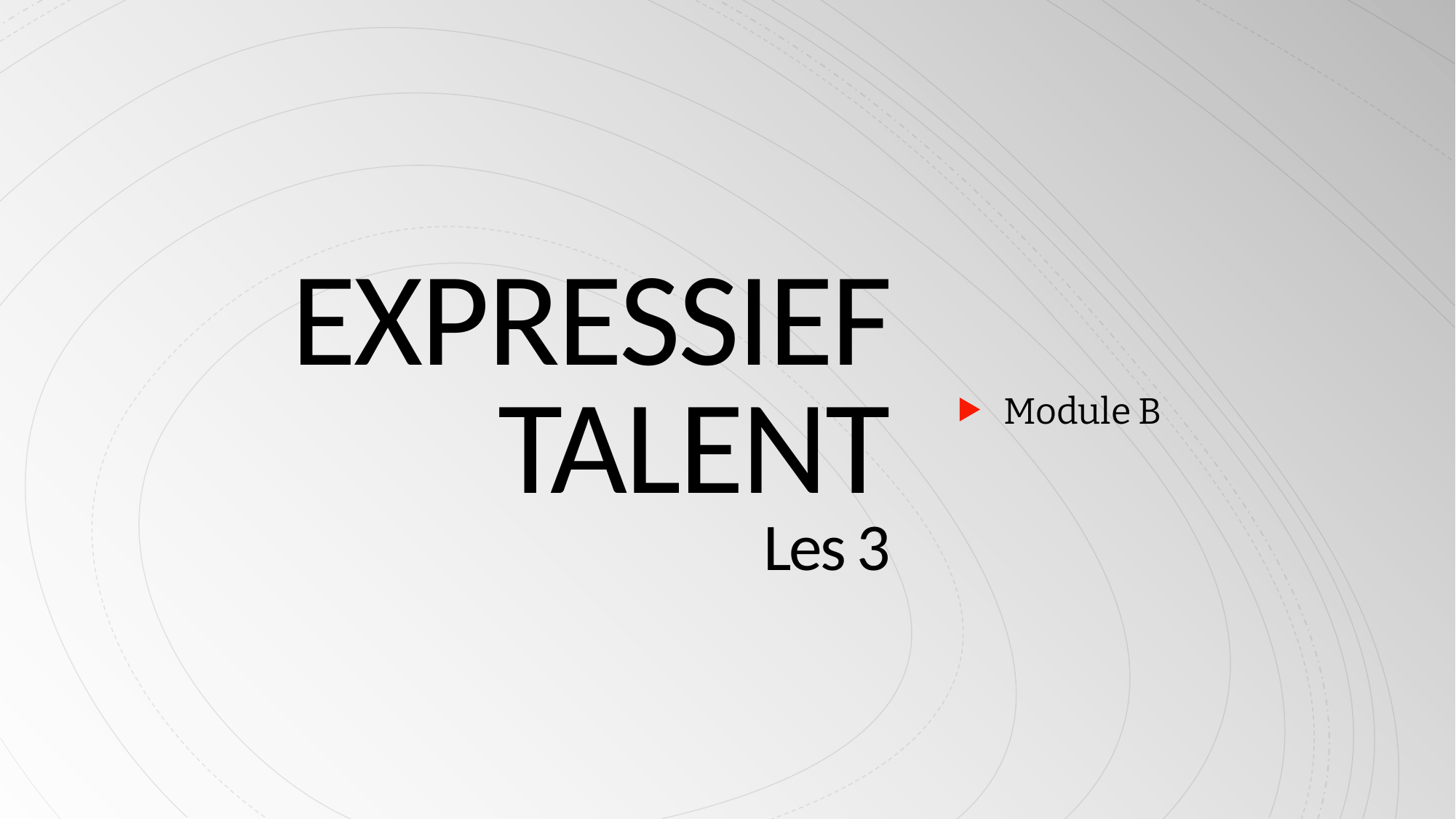

# EXPRESSIEF TALENT Les 3
Module B